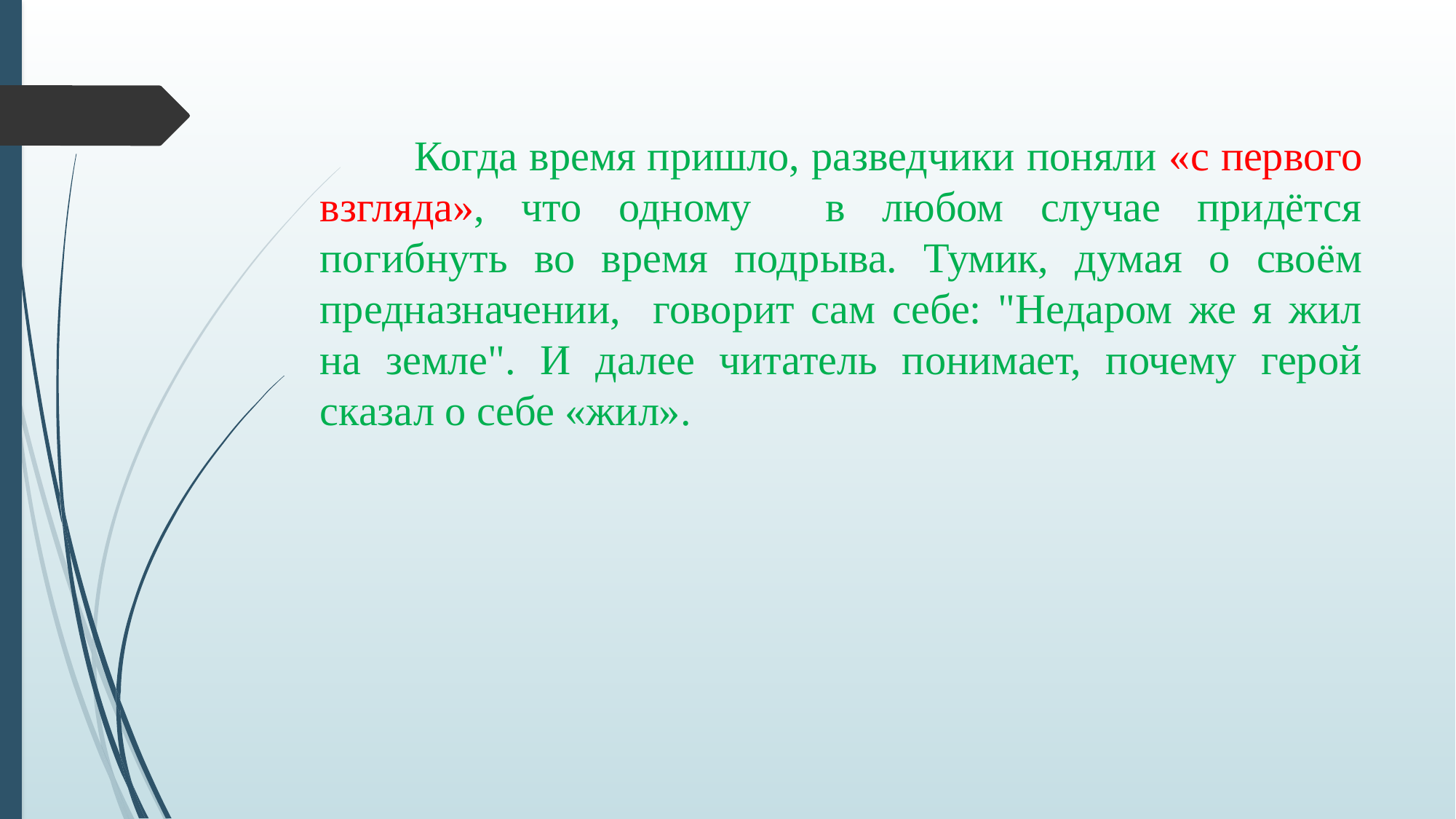

Когда время пришло, разведчики поняли «с первого взгляда», что одному  в любом случае придётся погибнуть во время подрыва. Тумик, думая о своём предназначении,  говорит сам себе: "Недаром же я жил на земле". И далее читатель понимает, почему герой сказал о себе «жил».